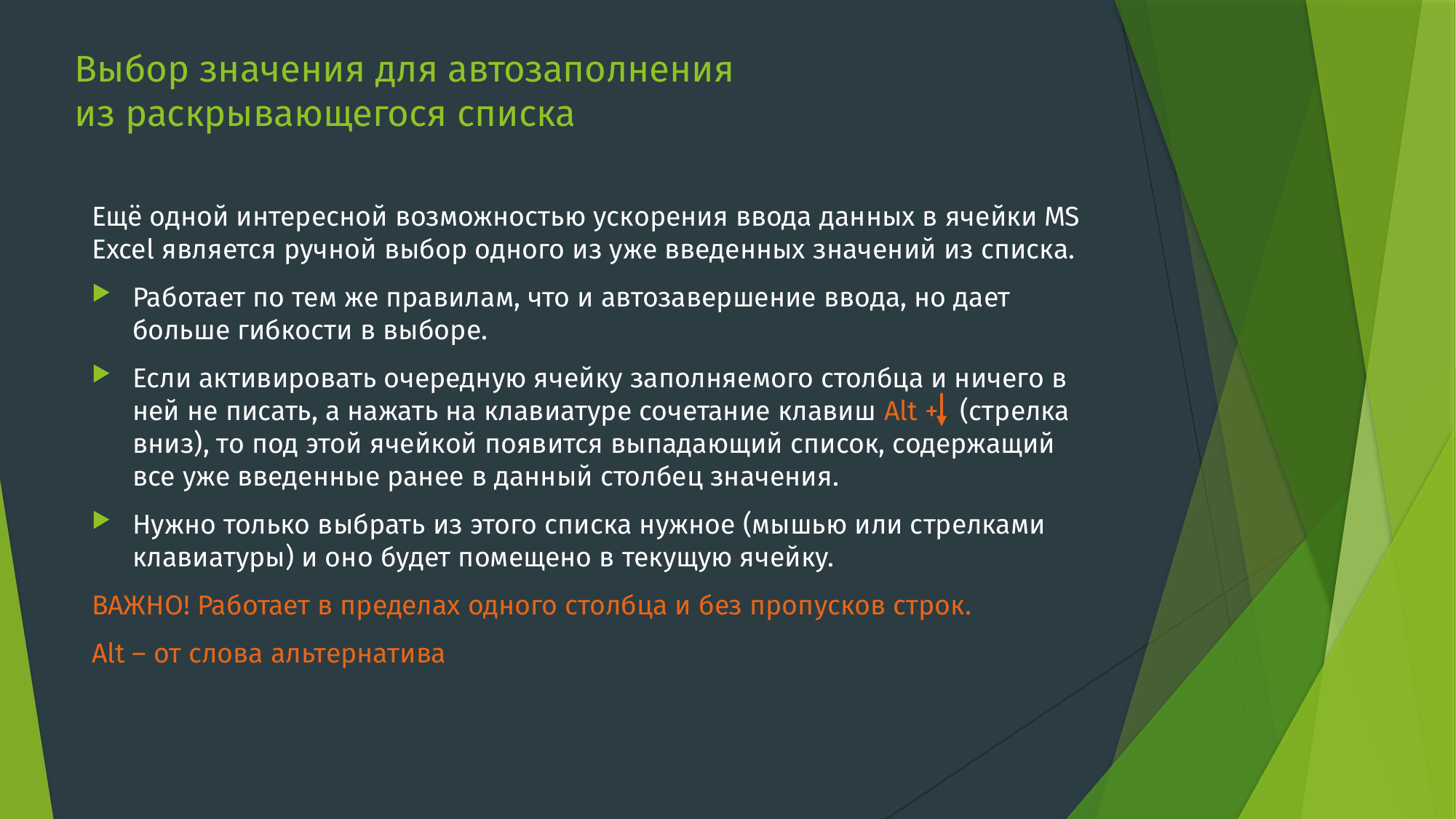

# Выбор значения для автозаполнения из раскрывающегося списка
Ещё одной интересной возможностью ускорения ввода данных в ячейки MS Excel является ручной выбор одного из уже введенных значений из списка.
Работает по тем же правилам, что и автозавершение ввода, но дает больше гибкости в выборе.
Если активировать очередную ячейку заполняемого столбца и ничего в ней не писать, а нажать на клавиатуре сочетание клавиш Alt +   (стрелка вниз), то под этой ячейкой появится выпадающий список, содержащий все уже введенные ранее в данный столбец значения.
Нужно только выбрать из этого списка нужное (мышью или стрелками клавиатуры) и оно будет помещено в текущую ячейку.
ВАЖНО! Работает в пределах одного столбца и без пропусков строк.
Alt – от слова альтернатива